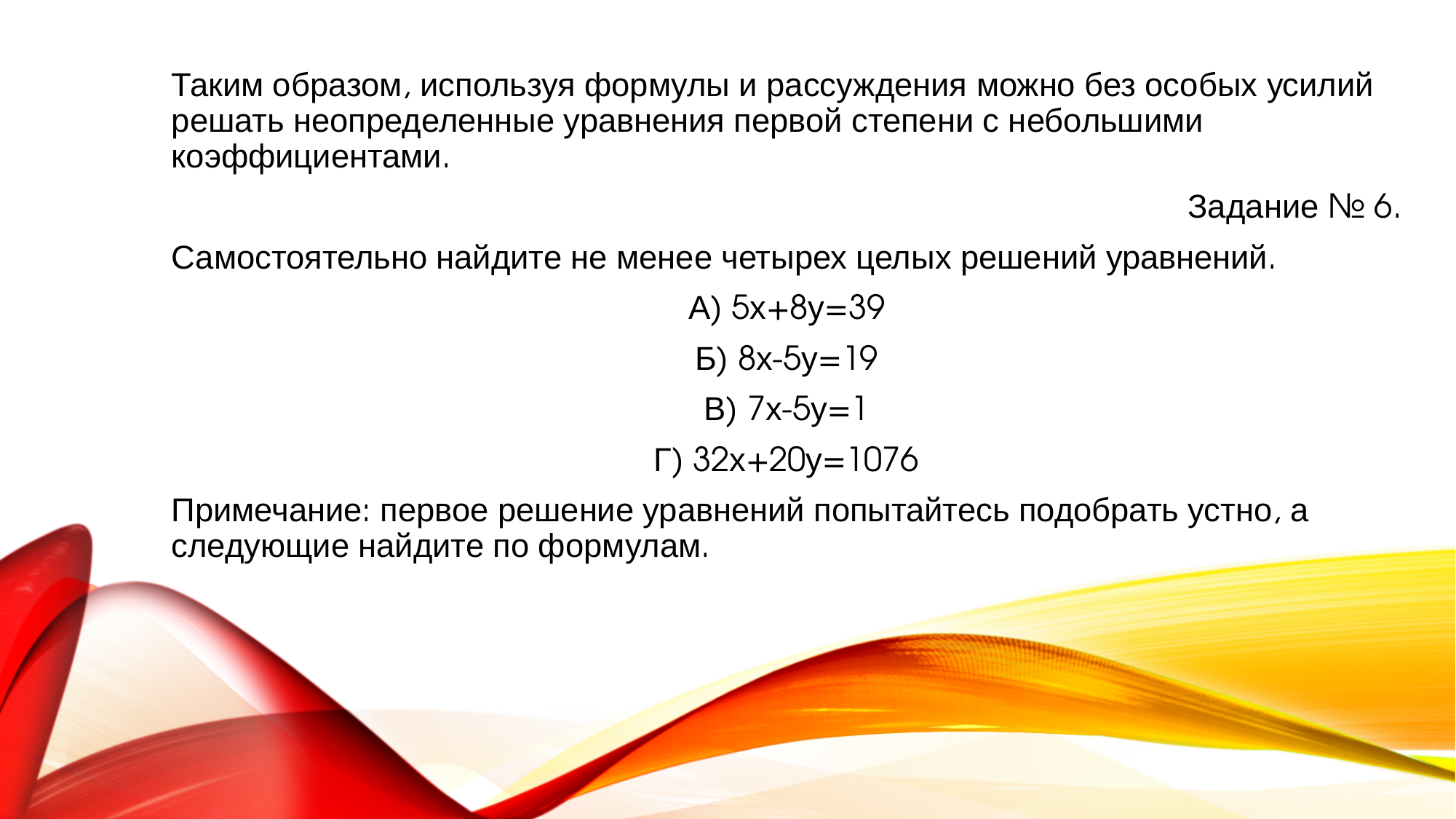

Таким образом, используя формулы и рассуждения можно без особых усилий решать неопределенные уравнения первой степени с небольшими коэффициентами.
Задание № 6.
Самостоятельно найдите не менее четырех целых решений уравнений.
А) 5х+8у=39
Б) 8х-5у=19
В) 7х-5у=1
Г) 32х+20у=1076
Примечание: первое решение уравнений попытайтесь подобрать устно, а следующие найдите по формулам.